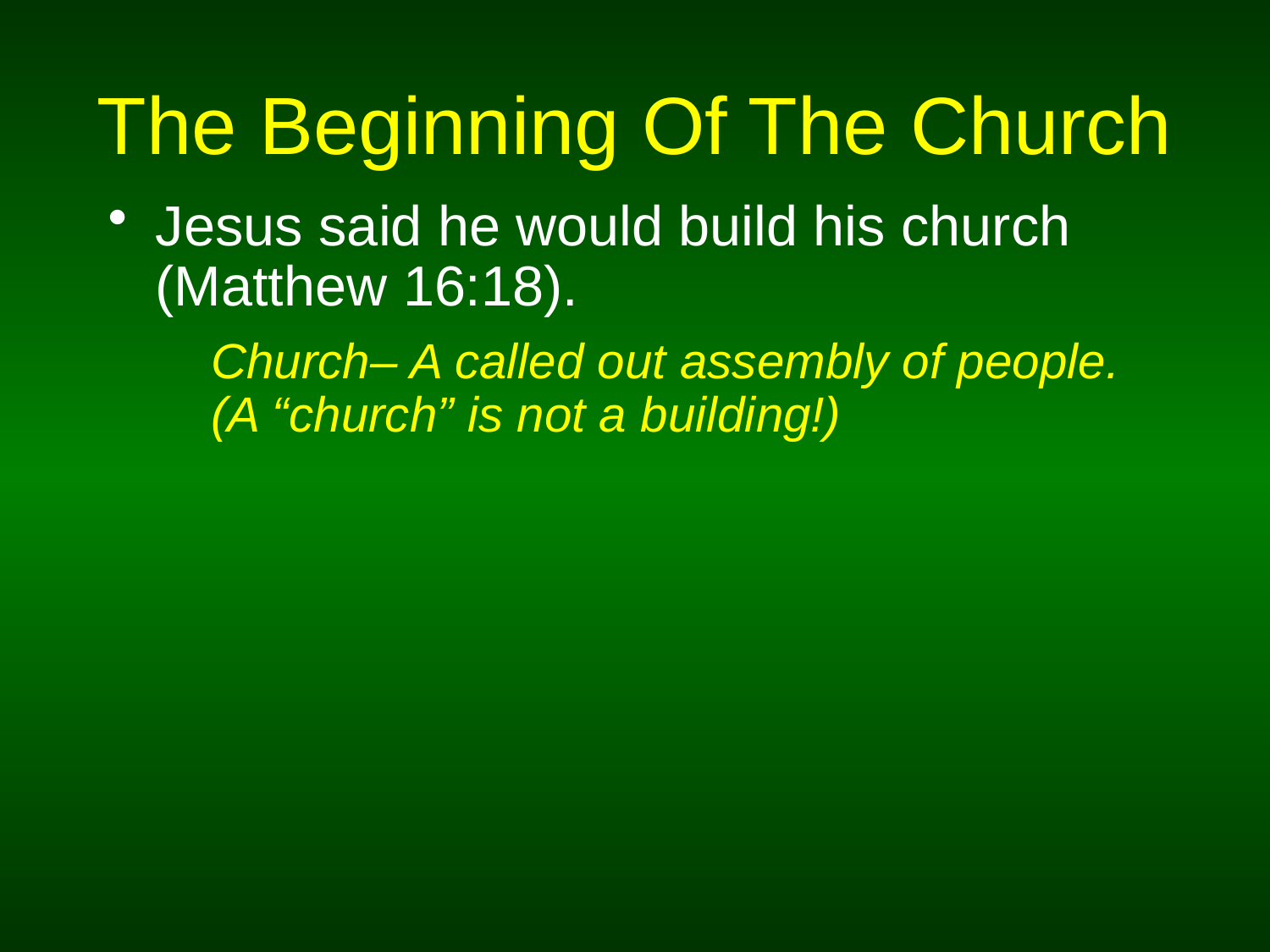

# The Beginning Of The Church
Jesus said he would build his church (Matthew 16:18).
	Church– A called out assembly of people.     (A “church” is not a building!)